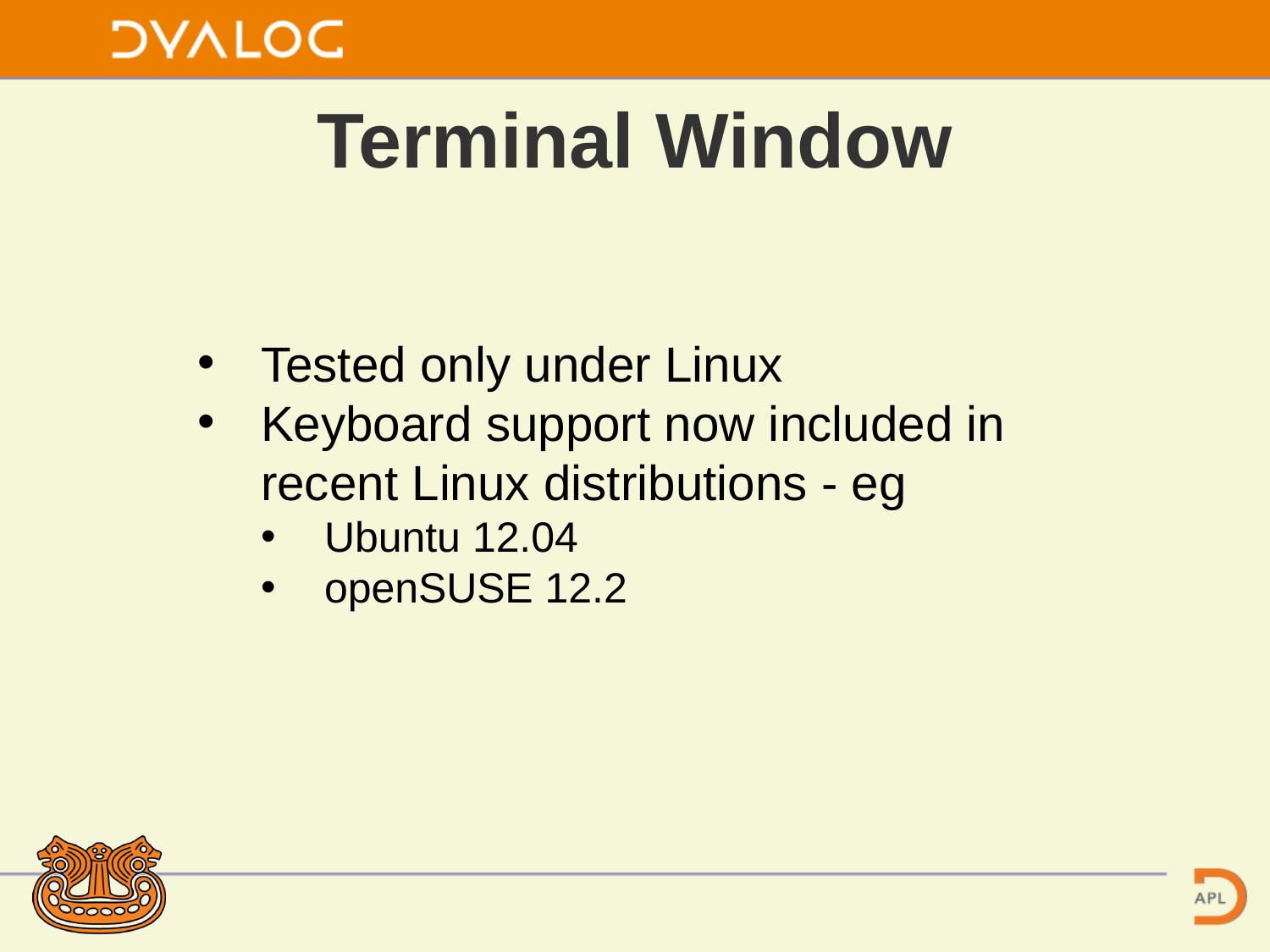

# Terminal Window
Tested only under Linux
Keyboard support now included in recent Linux distributions - eg
Ubuntu 12.04
openSUSE 12.2